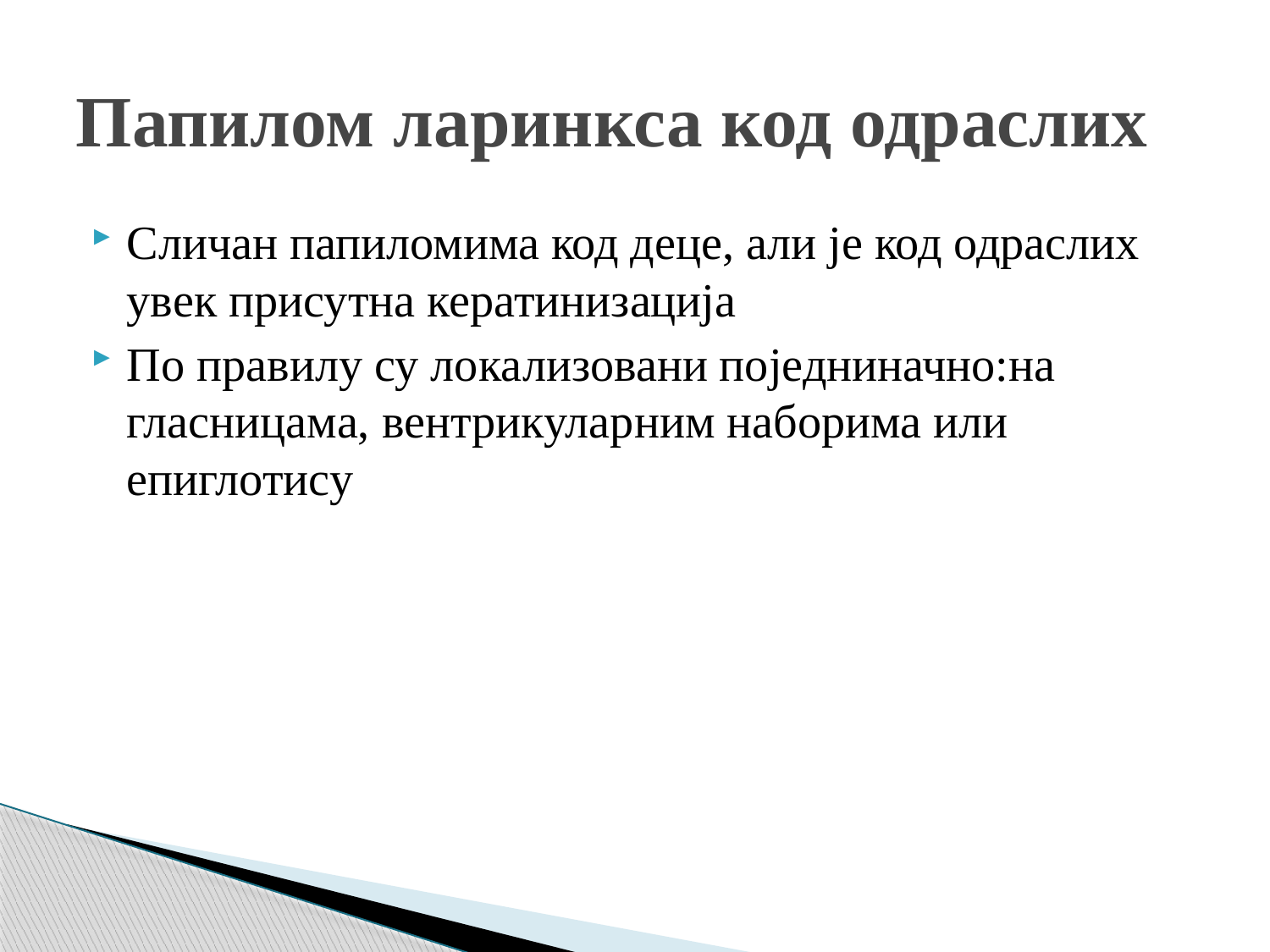

# Папилом ларинкса код одраслих
Сличан папиломима код деце, али је код одраслих увек присутна кератинизација
По правилу су локализовани поједниначно:на гласницама, вентрикуларним наборима или епиглотису